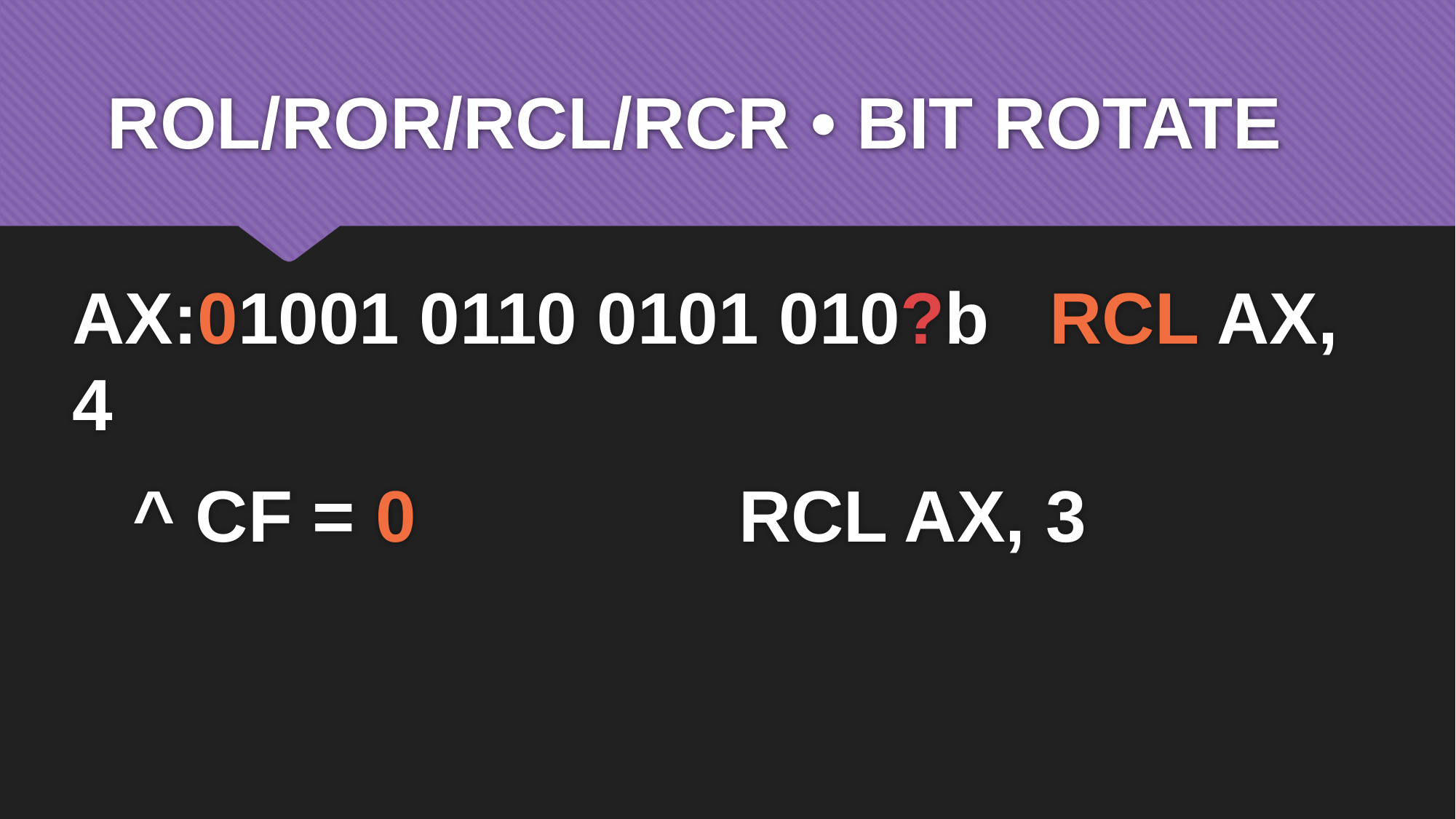

# ROL/ROR/RCL/RCR • BIT ROTATE
AX:01001 0110 0101 010?b   RCL AX, 4
   ^ CF = 0                RCL AX, 3